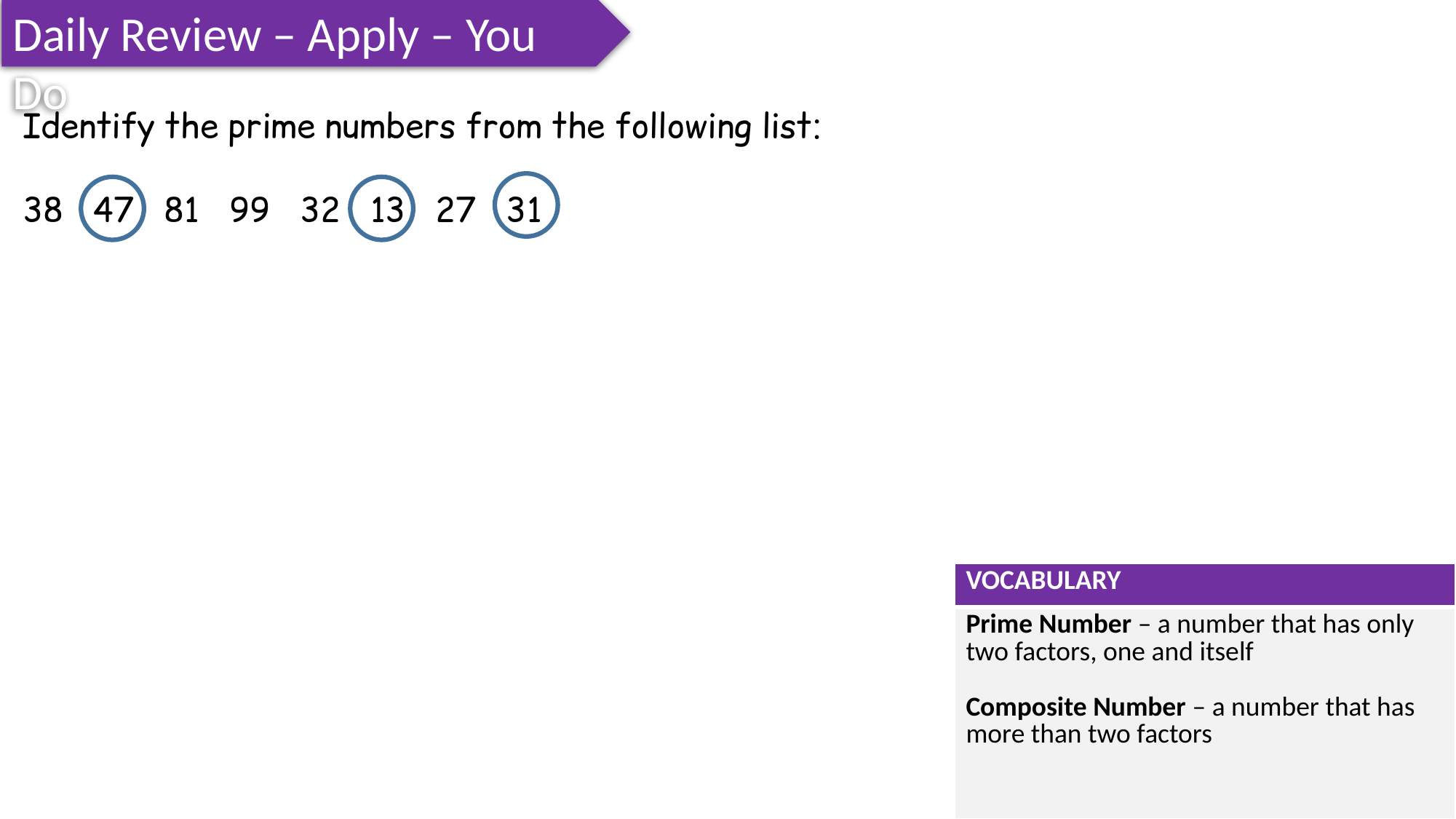

Daily Review – Apply – You Do
Identify the prime numbers from the following list:

38   47   81   99   32   13   27   31
| VOCABULARY |
| --- |
| Prime Number – a number that has only two factors, one and itself Composite Number – a number that has more than two factors |